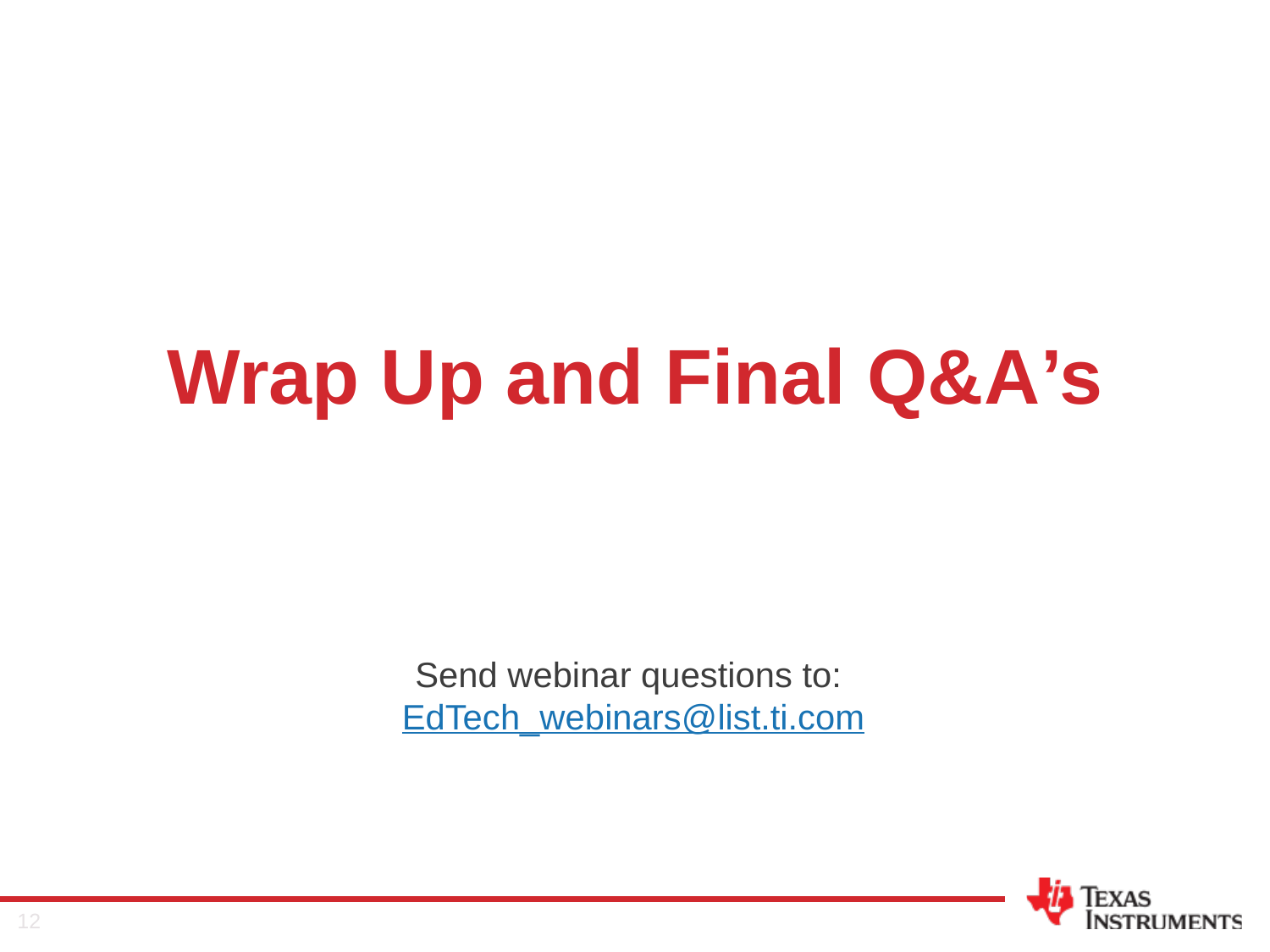

Wrap Up and Final Q&A’s
Send webinar questions to:
EdTech_webinars@list.ti.com